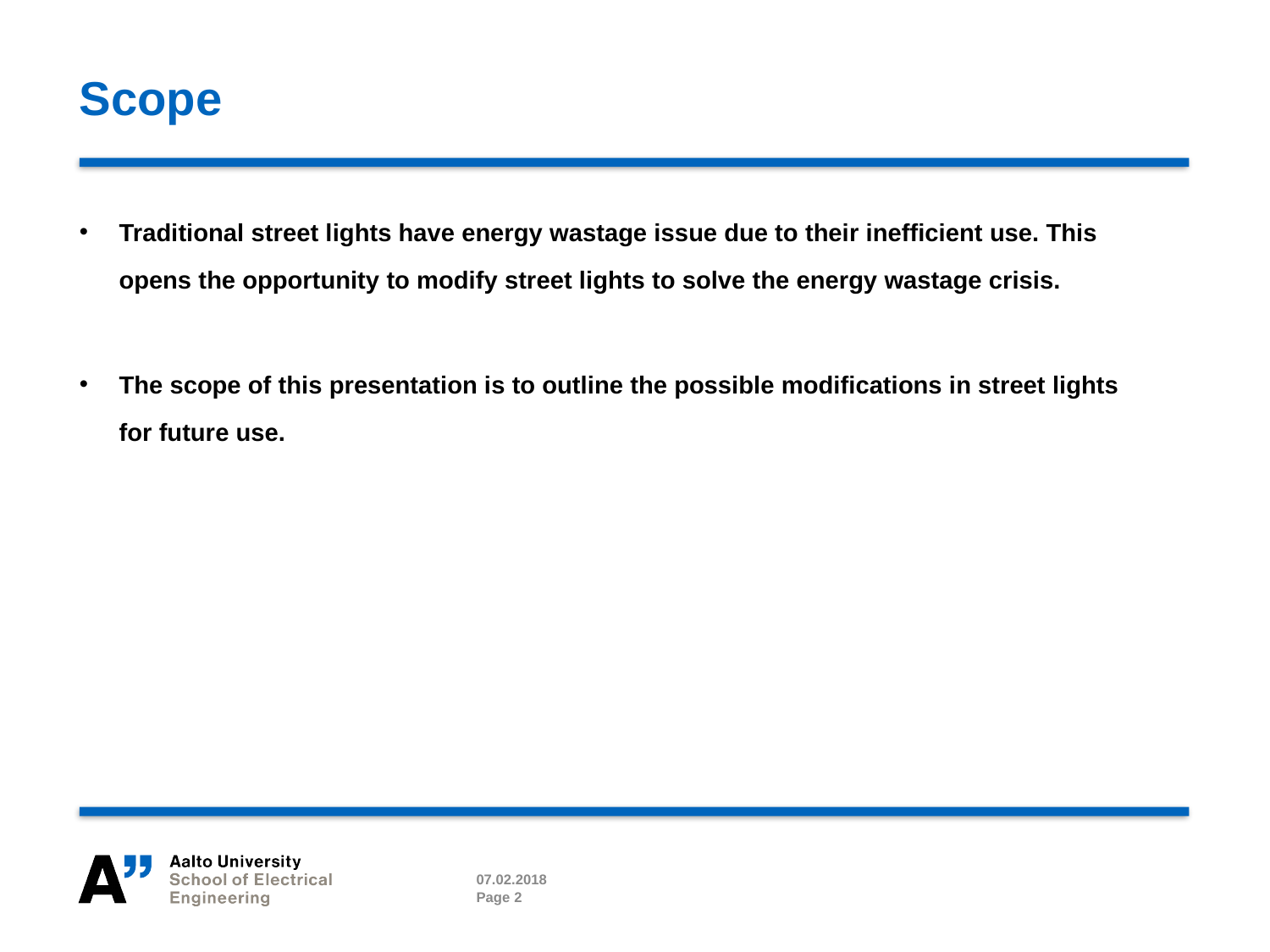

# Scope

Traditional street lights have energy wastage issue due to their inefficient use. This opens the opportunity to modify street lights to solve the energy wastage crisis.

The scope of this presentation is to outline the possible modifications in street lights for future use.

07.02.2018
Page 2